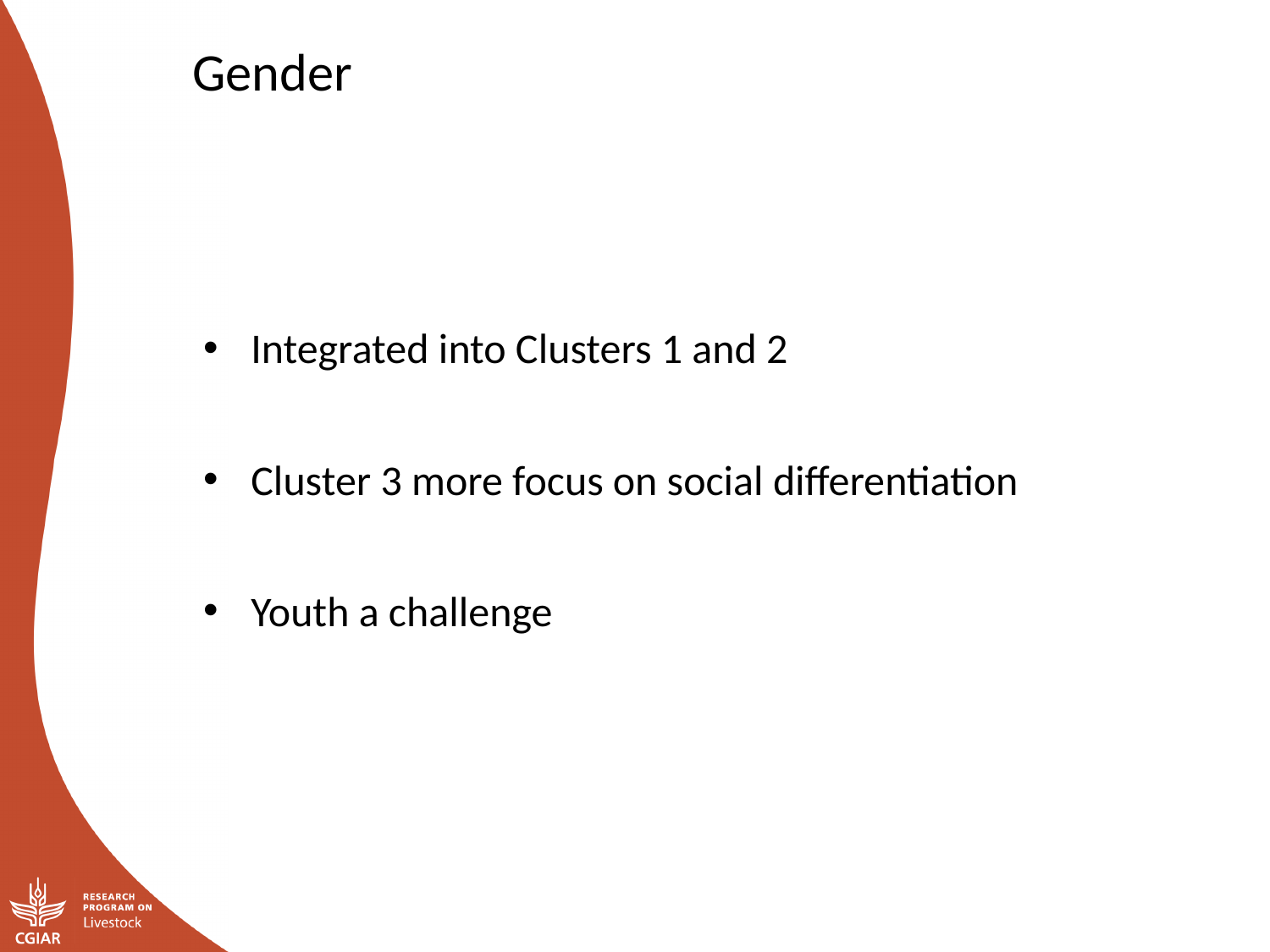

Gender
Integrated into Clusters 1 and 2
Cluster 3 more focus on social differentiation
Youth a challenge